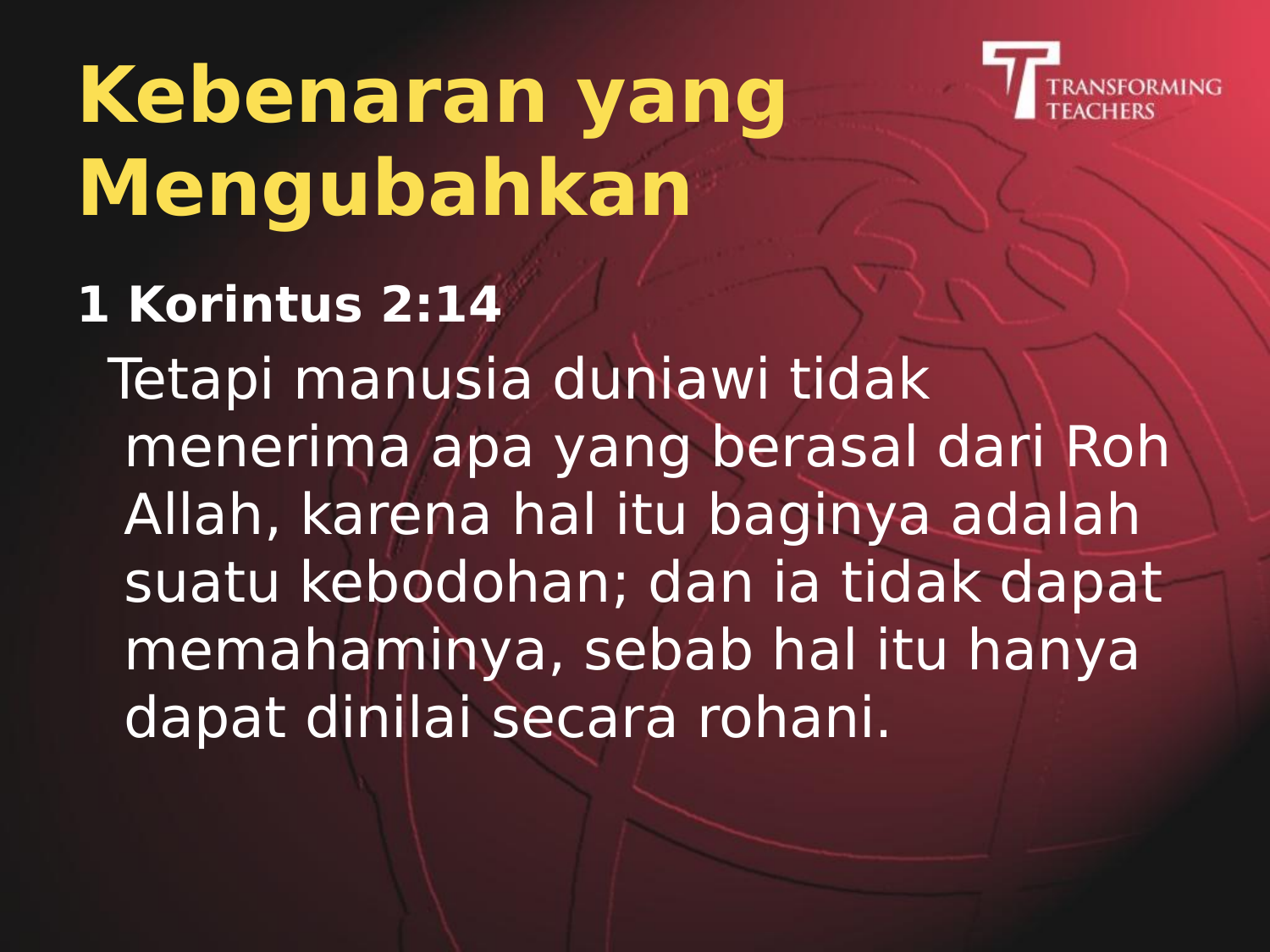

# Kebenaran yang Mengubahkan
1 Korintus 2:14
  Tetapi manusia duniawi tidak menerima apa yang berasal dari Roh Allah, karena hal itu baginya adalah suatu kebodohan; dan ia tidak dapat memahaminya, sebab hal itu hanya dapat dinilai secara rohani.